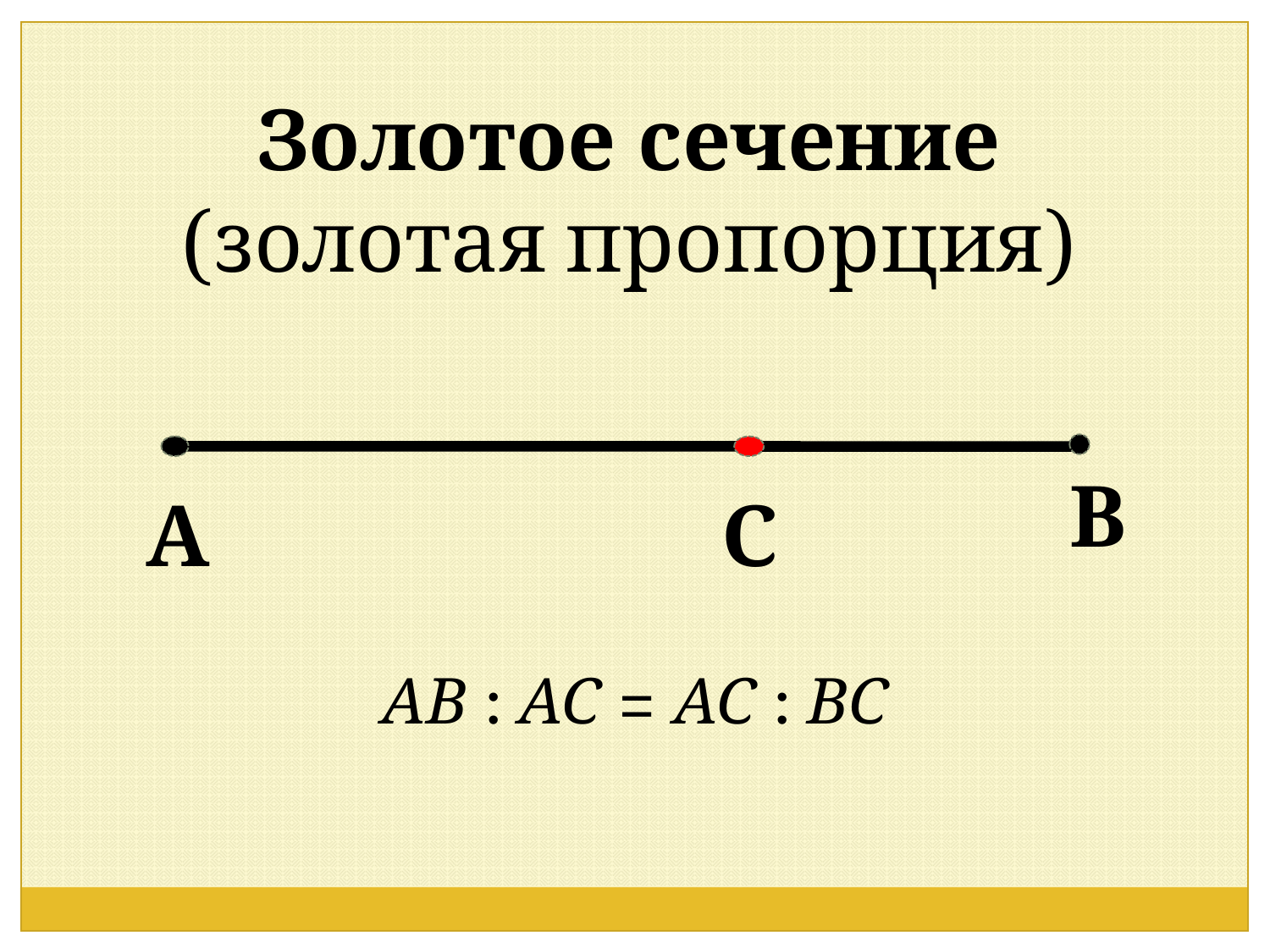

Золотое сечение
(золотая пропорция)

В
А
С
АВ : АС = АС : ВС